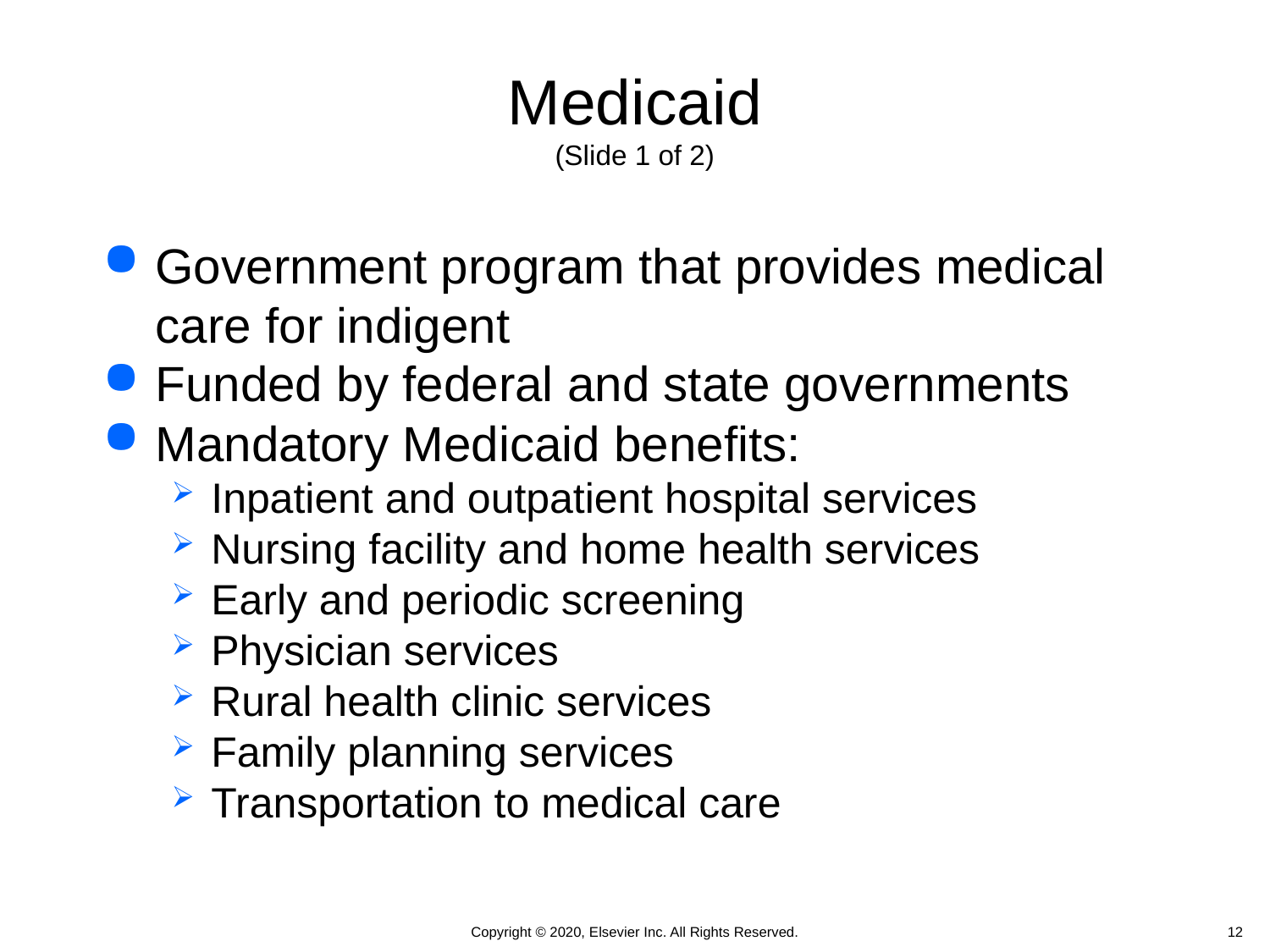

# Medicaid (Slide 1 of 2)
Government program that provides medical care for indigent
Funded by federal and state governments
Mandatory Medicaid benefits:
Inpatient and outpatient hospital services
Nursing facility and home health services
Early and periodic screening
Physician services
Rural health clinic services
Family planning services
Transportation to medical care

 12